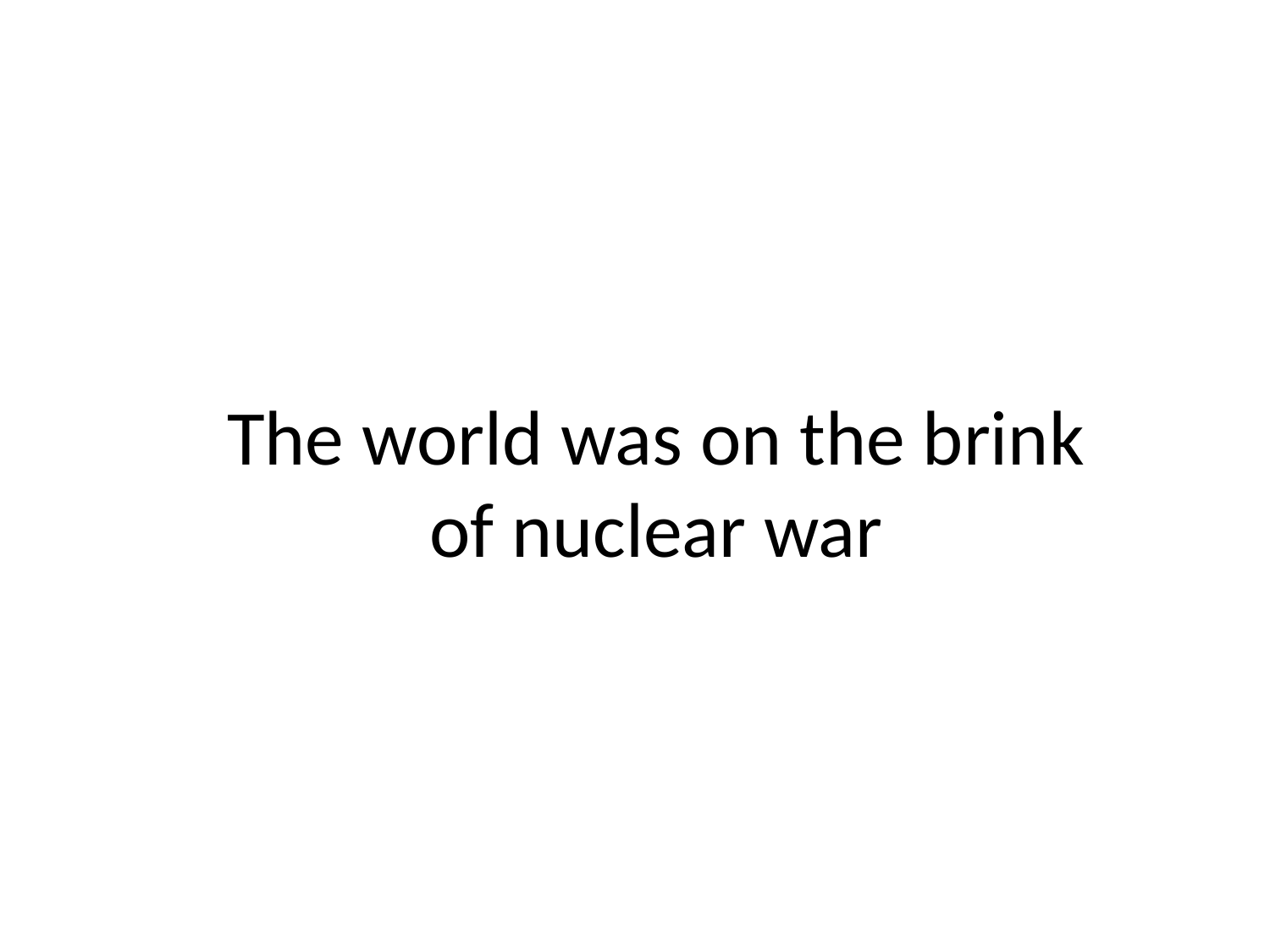

# The world was on the brink of nuclear war